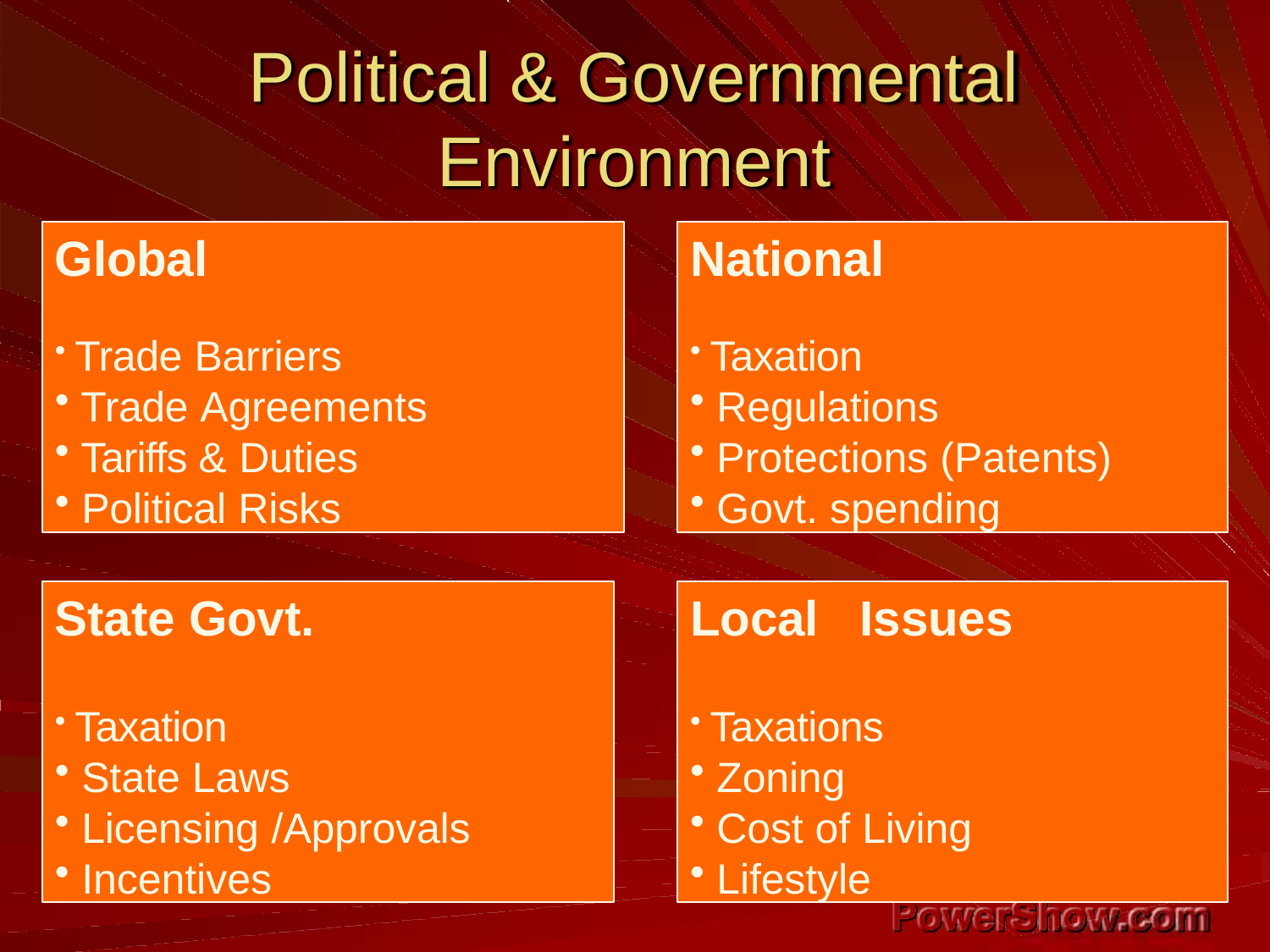

# Political & Governmental  Environment
Global
Trade Barriers
Trade Agreements
Tariffs & Duties
Political Risks
National
Taxation
Regulations
Protections (Patents)
Govt. spending
State Govt.

Taxation
State Laws
Licensing /Approvals
Incentives
Local	Issues

Taxations
Zoning
Cost of Living
Lifestyle